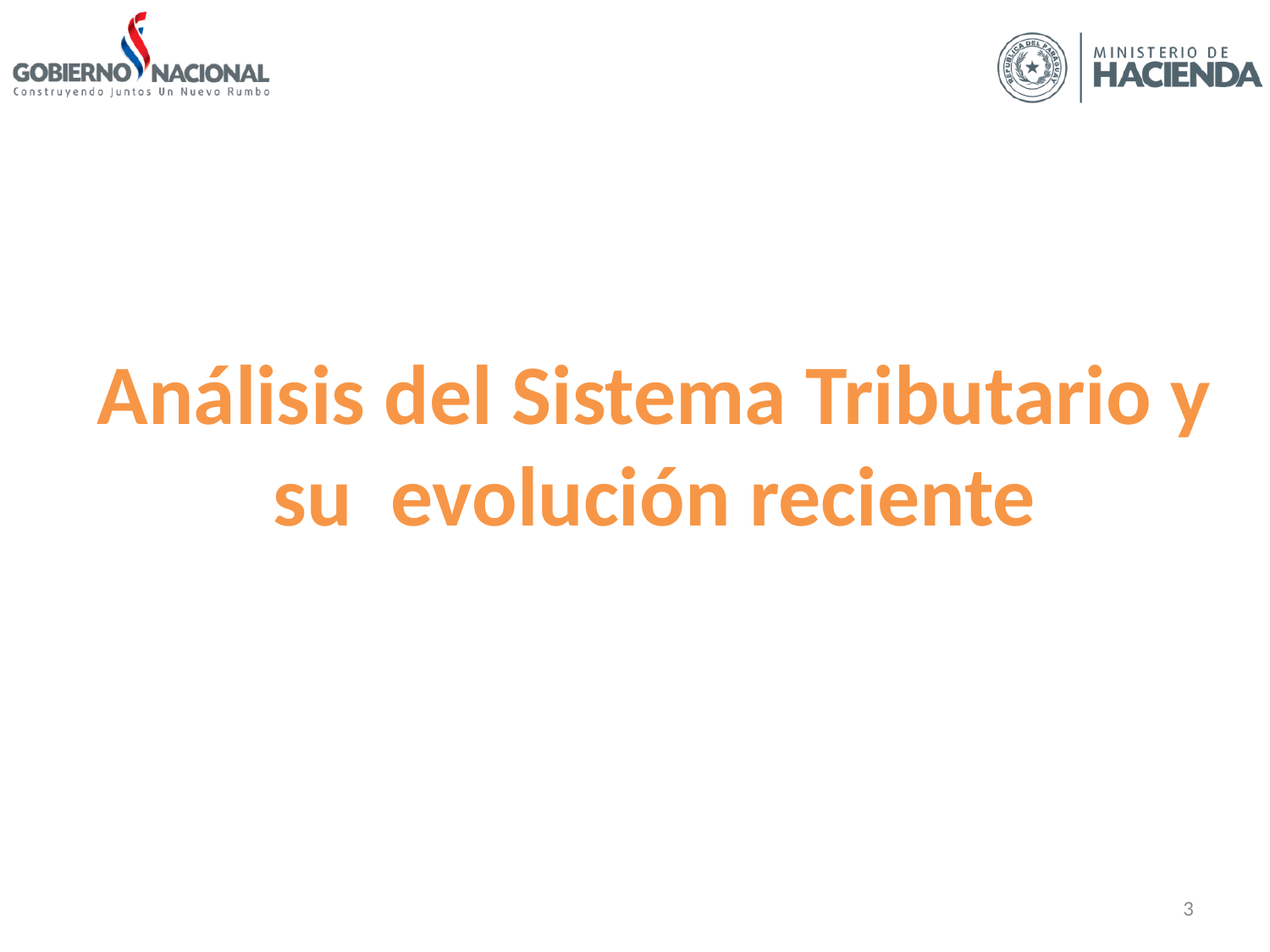

Análisis del Sistema Tributario y su  evolución reciente
3